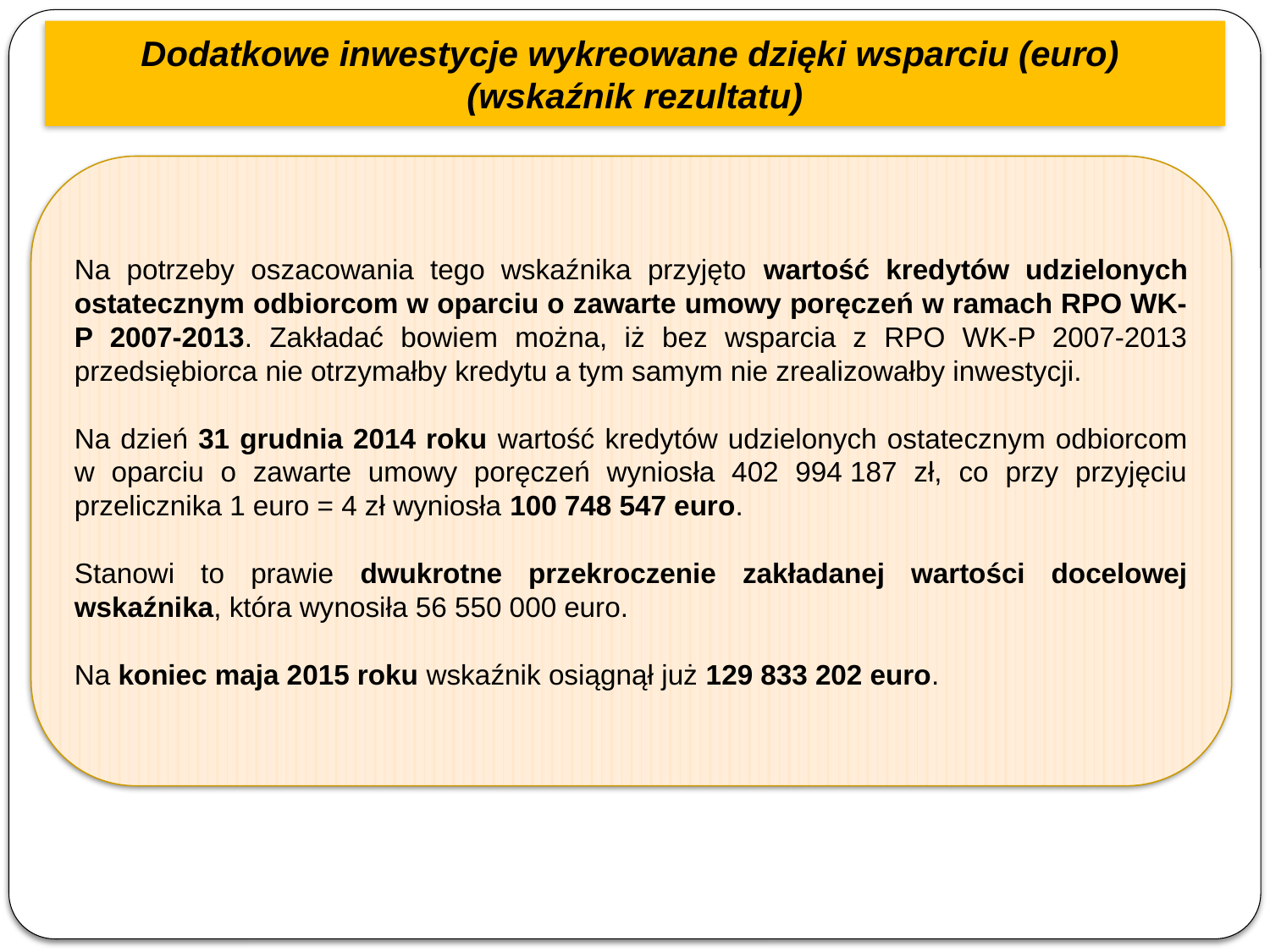

Dodatkowe inwestycje wykreowane dzięki wsparciu (euro)
(wskaźnik rezultatu)
Na potrzeby oszacowania tego wskaźnika przyjęto wartość kredytów udzielonych ostatecznym odbiorcom w oparciu o zawarte umowy poręczeń w ramach RPO WK-P 2007-2013. Zakładać bowiem można, iż bez wsparcia z RPO WK-P 2007-2013 przedsiębiorca nie otrzymałby kredytu a tym samym nie zrealizowałby inwestycji.

Na dzień 31 grudnia 2014 roku wartość kredytów udzielonych ostatecznym odbiorcom w oparciu o zawarte umowy poręczeń wyniosła 402 994 187 zł, co przy przyjęciu przelicznika 1 euro = 4 zł wyniosła 100 748 547 euro.

Stanowi to prawie dwukrotne przekroczenie zakładanej wartości docelowej wskaźnika, która wynosiła 56 550 000 euro.

Na koniec maja 2015 roku wskaźnik osiągnął już 129 833 202 euro.